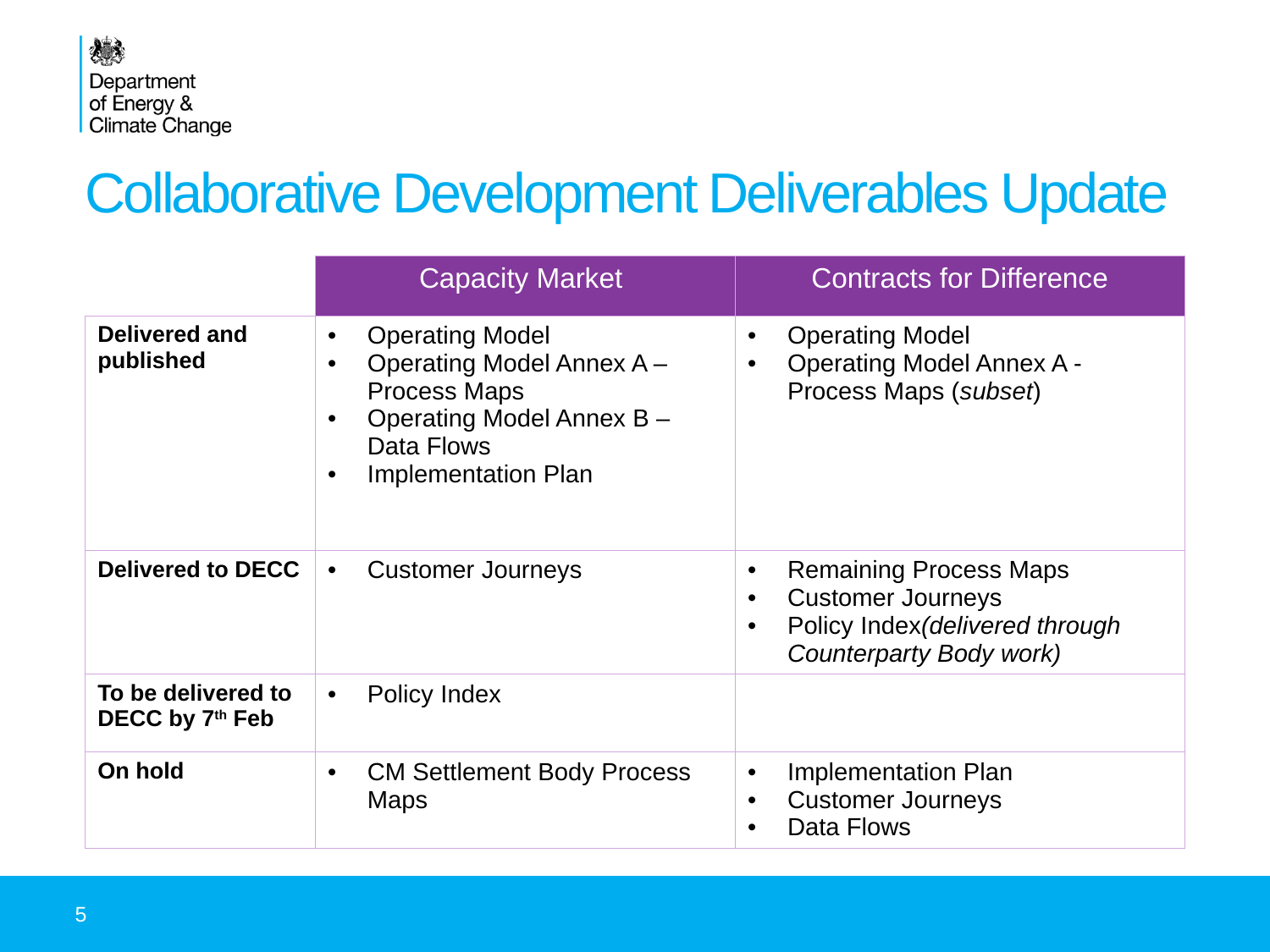

# Collaborative Development Deliverables Update
|  | Capacity Market | Contracts for Difference |
| --- | --- | --- |
| Delivered and published | Operating Model Operating Model Annex A – Process Maps Operating Model Annex B – Data Flows Implementation Plan | Operating Model Operating Model Annex A - Process Maps (subset) |
| Delivered to DECC | Customer Journeys | Remaining Process Maps Customer Journeys Policy Index(delivered through Counterparty Body work) |
| To be delivered to DECC by 7th Feb | Policy Index |  |
| On hold | CM Settlement Body Process Maps | Implementation Plan Customer Journeys Data Flows |
5